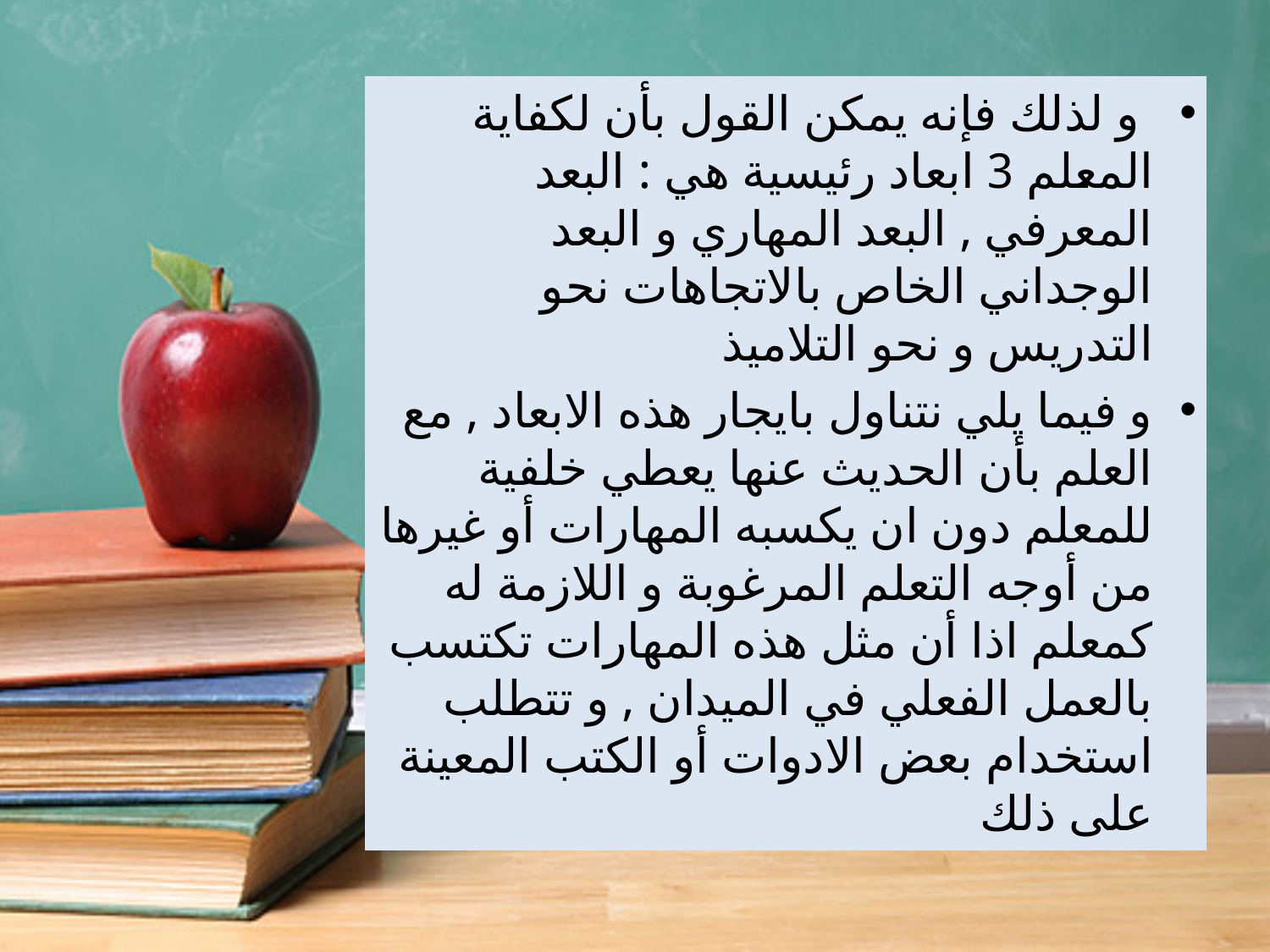

#
 و لذلك فإنه يمكن القول بأن لكفاية المعلم 3 ابعاد رئيسية هي : البعد المعرفي , البعد المهاري و البعد الوجداني الخاص بالاتجاهات نحو التدريس و نحو التلاميذ
و فيما يلي نتناول بايجار هذه الابعاد , مع العلم بأن الحديث عنها يعطي خلفية للمعلم دون ان يكسبه المهارات أو غيرها من أوجه التعلم المرغوبة و اللازمة له كمعلم اذا أن مثل هذه المهارات تكتسب بالعمل الفعلي في الميدان , و تتطلب استخدام بعض الادوات أو الكتب المعينة على ذلك